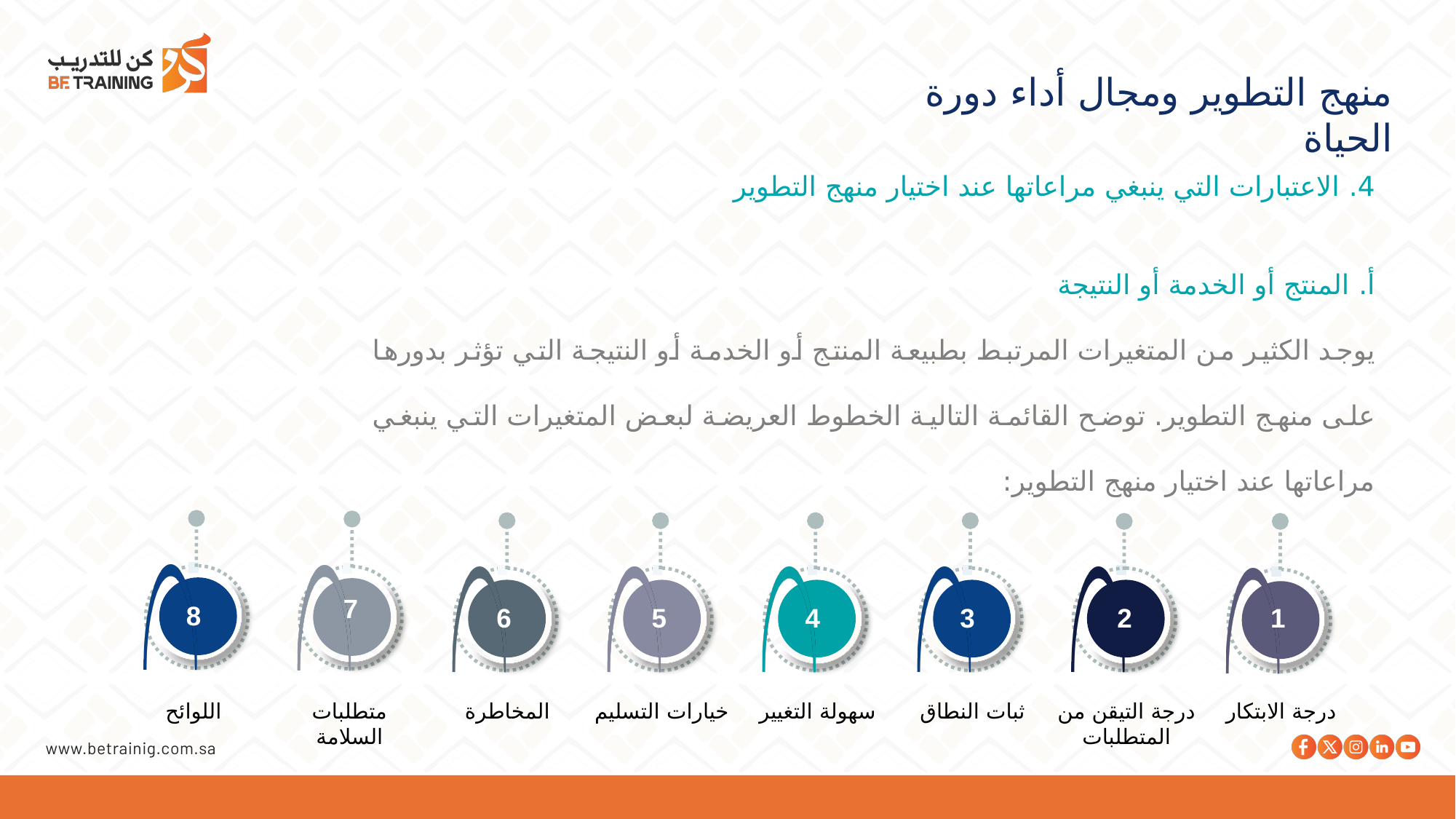

منهج التطوير ومجال أداء دورة الحياة
4. الاعتبارات التي ينبغي مراعاتها عند اختيار منهج التطوير

أ. المنتج أو الخدمة أو النتيجة
يوجد الكثير من المتغيرات المرتبط بطبيعة المنتج أو الخدمة أو النتيجة التي تؤثر بدورها على منهج التطوير. توضح القائمة التالية الخطوط العريضة لبعض المتغيرات التي ينبغي مراعاتها عند اختيار منهج التطوير:

8

7
6
5
4
3
2
1
اللوائح
متطلبات السلامة
المخاطرة
خيارات التسليم
سهولة التغيير
ثبات النطاق
درجة التيقن من المتطلبات
درجة الابتكار